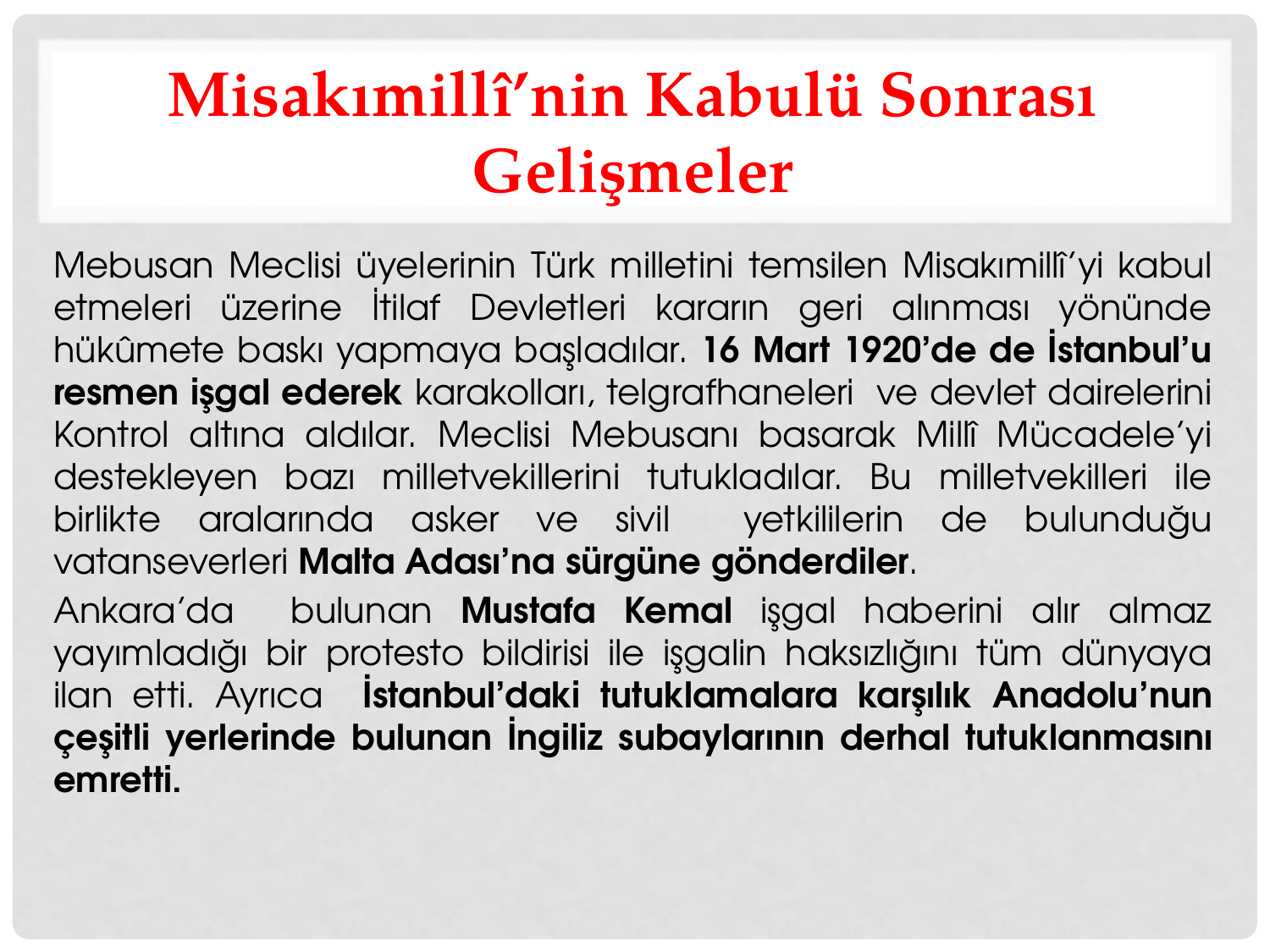

# Misakımillî’nin Kabulü Sonrası Gelişmeler
Mebusan Meclisi üyelerinin Türk milletini temsilen Misakımillî’yi kabul etmeleri üzerine İtilaf Devletleri kararın geri alınması yönünde hükûmete baskı yapmaya başladılar. 16 Mart 1920’de de İstanbul’u resmen işgal ederek karakolları, telgrafhaneleri  ve devlet dairelerini Kontrol altına aldılar. Meclisi Mebusanı basarak Millî Mücadele’yi destekleyen bazı milletvekillerini tutukladılar. Bu milletvekilleri ile birlikte aralarında asker ve sivil  yetkililerin de bulunduğu vatanseverleri Malta Adası’na sürgüne gönderdiler.
Ankara’da  bulunan Mustafa Kemal işgal haberini alır almaz yayımladığı bir protesto bildirisi ile işgalin haksızlığını tüm dünyaya ilan etti. Ayrıca  İstanbul’daki tutuklamalara karşılık Anadolu’nun çeşitli yerlerinde bulunan İngiliz subaylarının derhal tutuklanmasını emretti.